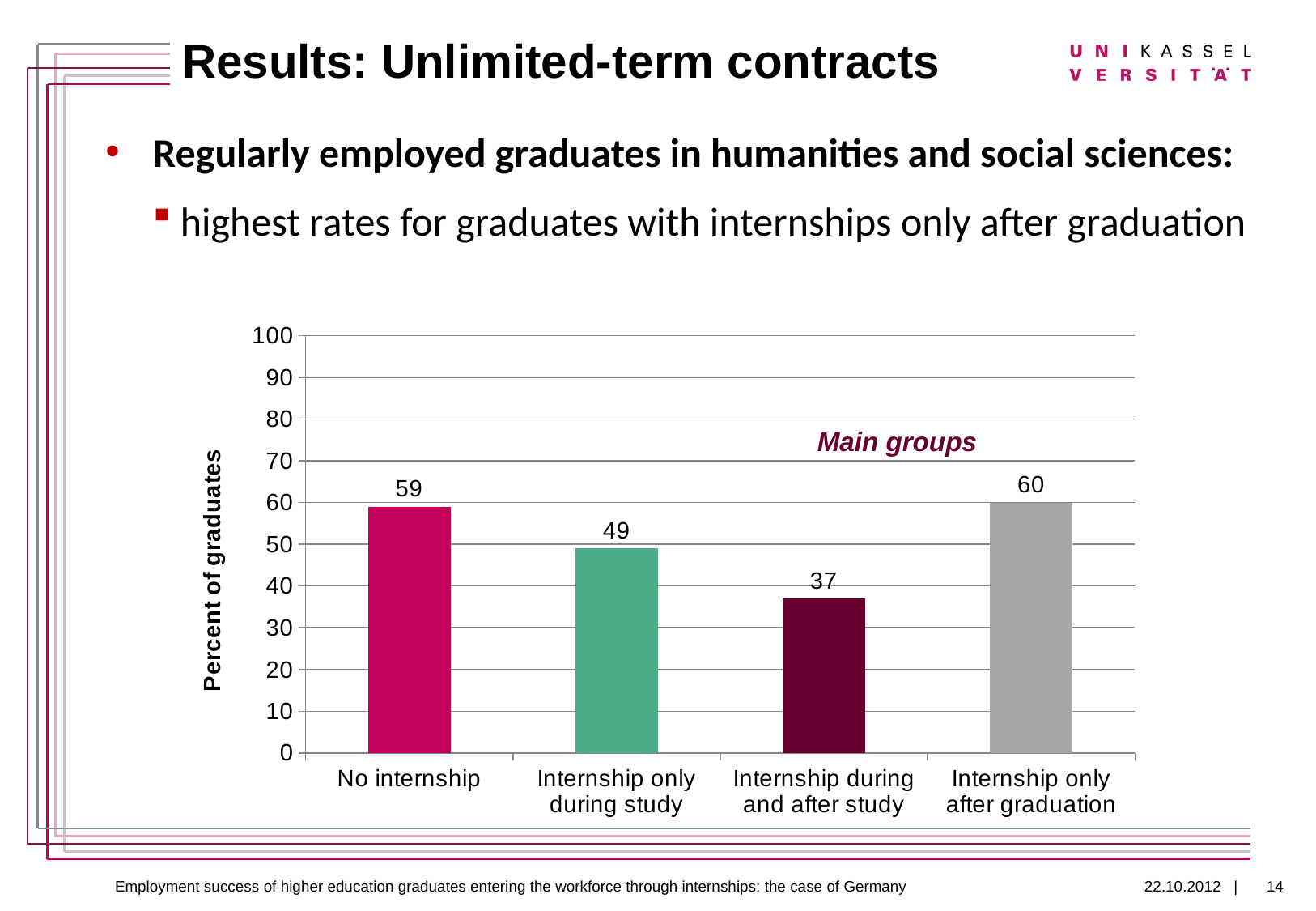

# Results: Unlimited-term contracts
Regularly employed graduates in humanities and social sciences:
 highest rates for graduates with internships only after graduation

### Chart

| Category |  |
|---|---|
| No internship | 59.0 |
| Internship only during study | 49.0 |
| Internship during and after study | 37.0 |
| Internship only after graduation | 60.0 |
Main groups
14